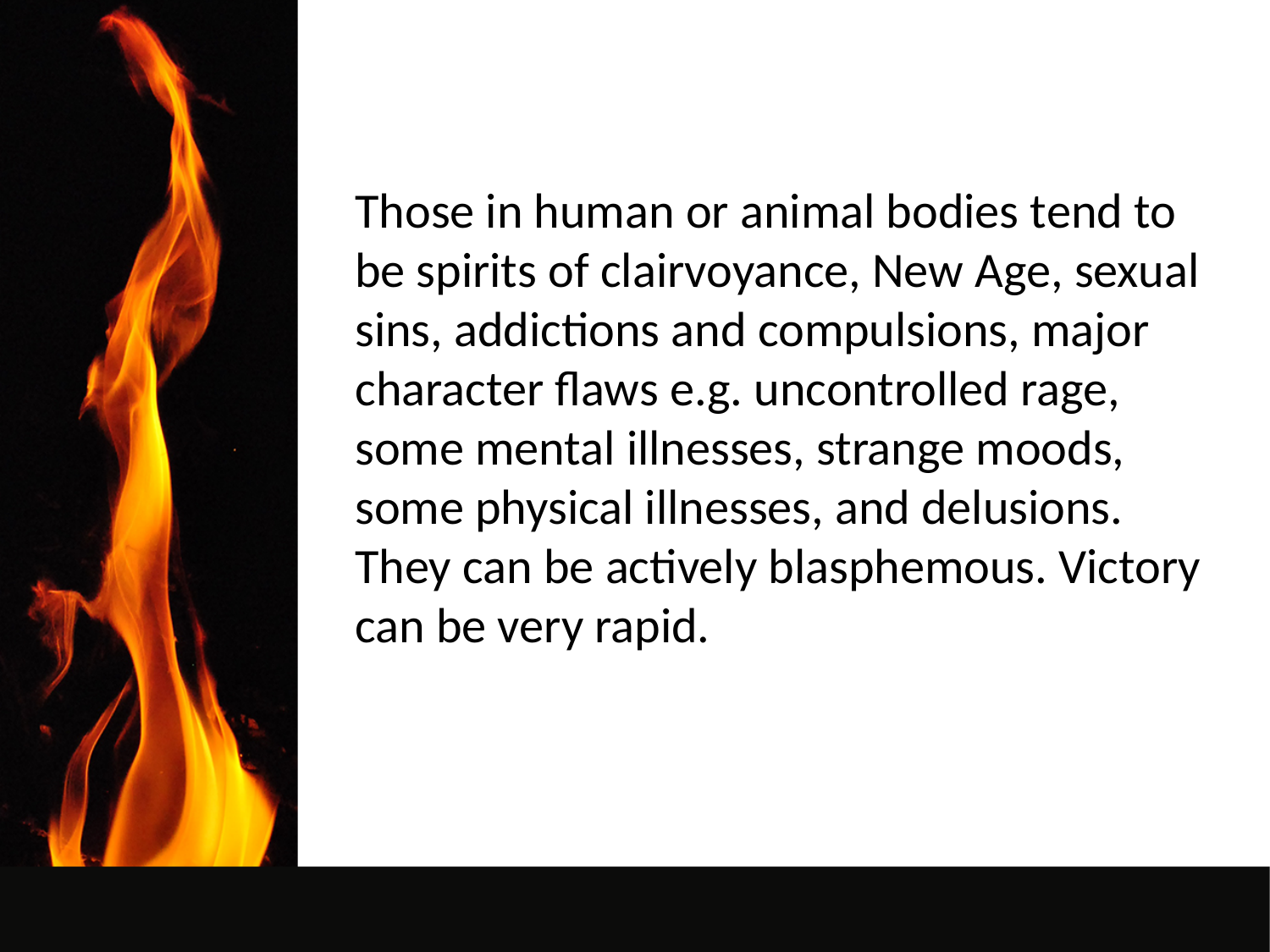

Those in human or animal bodies tend to be spirits of clairvoyance, New Age, sexual sins, addictions and compulsions, major character flaws e.g. uncontrolled rage, some mental illnesses, strange moods, some physical illnesses, and delusions. They can be actively blasphemous. Victory can be very rapid.